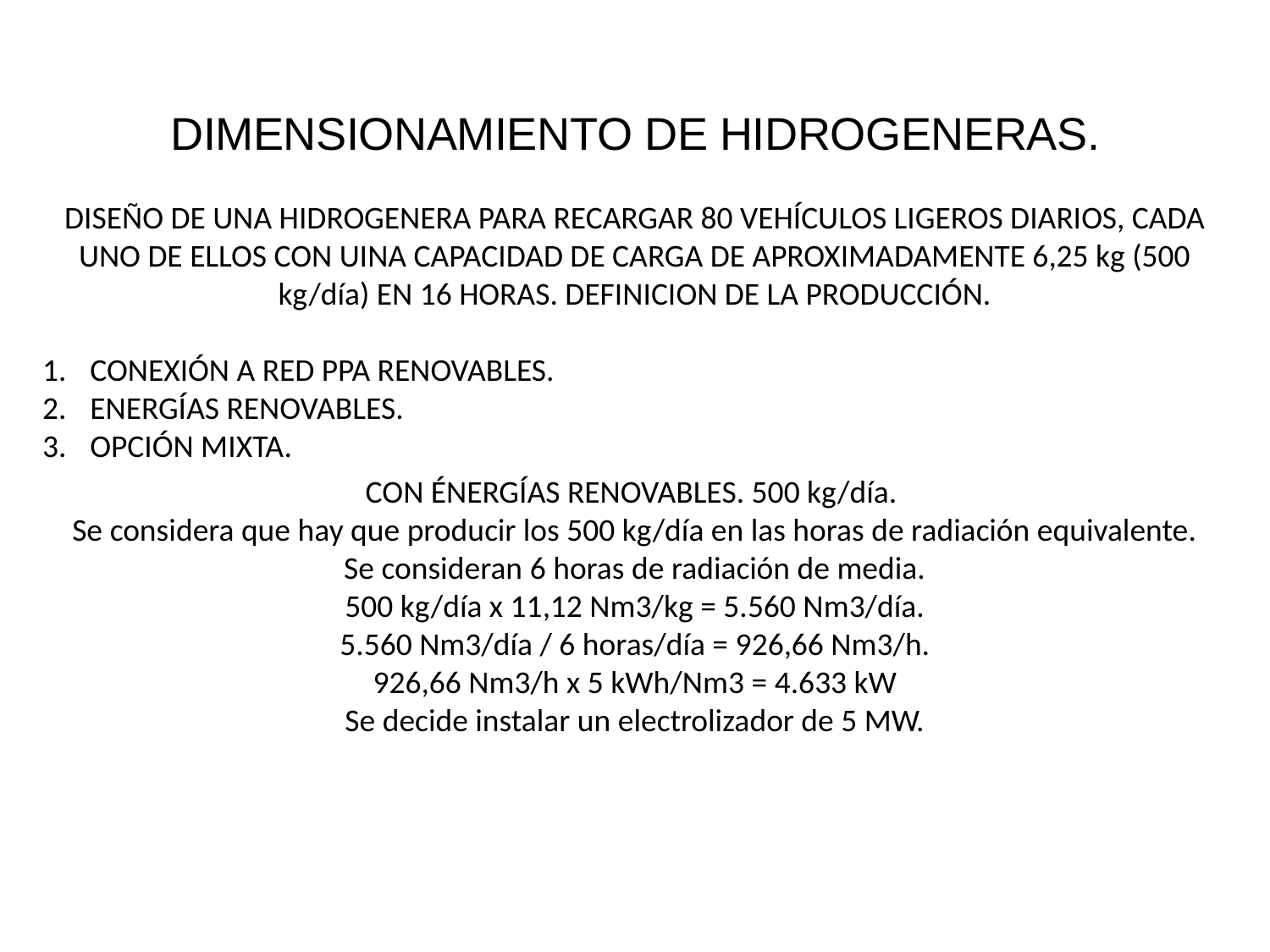

DIMENSIONAMIENTO DE HIDROGENERAS.
DISEÑO DE UNA HIDROGENERA PARA RECARGAR 80 VEHÍCULOS LIGEROS DIARIOS, CADA UNO DE ELLOS CON UINA CAPACIDAD DE CARGA DE APROXIMADAMENTE 6,25 kg (500 kg/día) EN 16 HORAS. DEFINICION DE LA PRODUCCIÓN.

CONEXIÓN A RED PPA RENOVABLES.
ENERGÍAS RENOVABLES.
OPCIÓN MIXTA.
CON ÉNERGÍAS RENOVABLES. 500 kg/día.
Se considera que hay que producir los 500 kg/día en las horas de radiación equivalente.
Se consideran 6 horas de radiación de media.
500 kg/día x 11,12 Nm3/kg = 5.560 Nm3/día.
5.560 Nm3/día / 6 horas/día = 926,66 Nm3/h.
926,66 Nm3/h x 5 kWh/Nm3 = 4.633 kW
Se decide instalar un electrolizador de 5 MW.